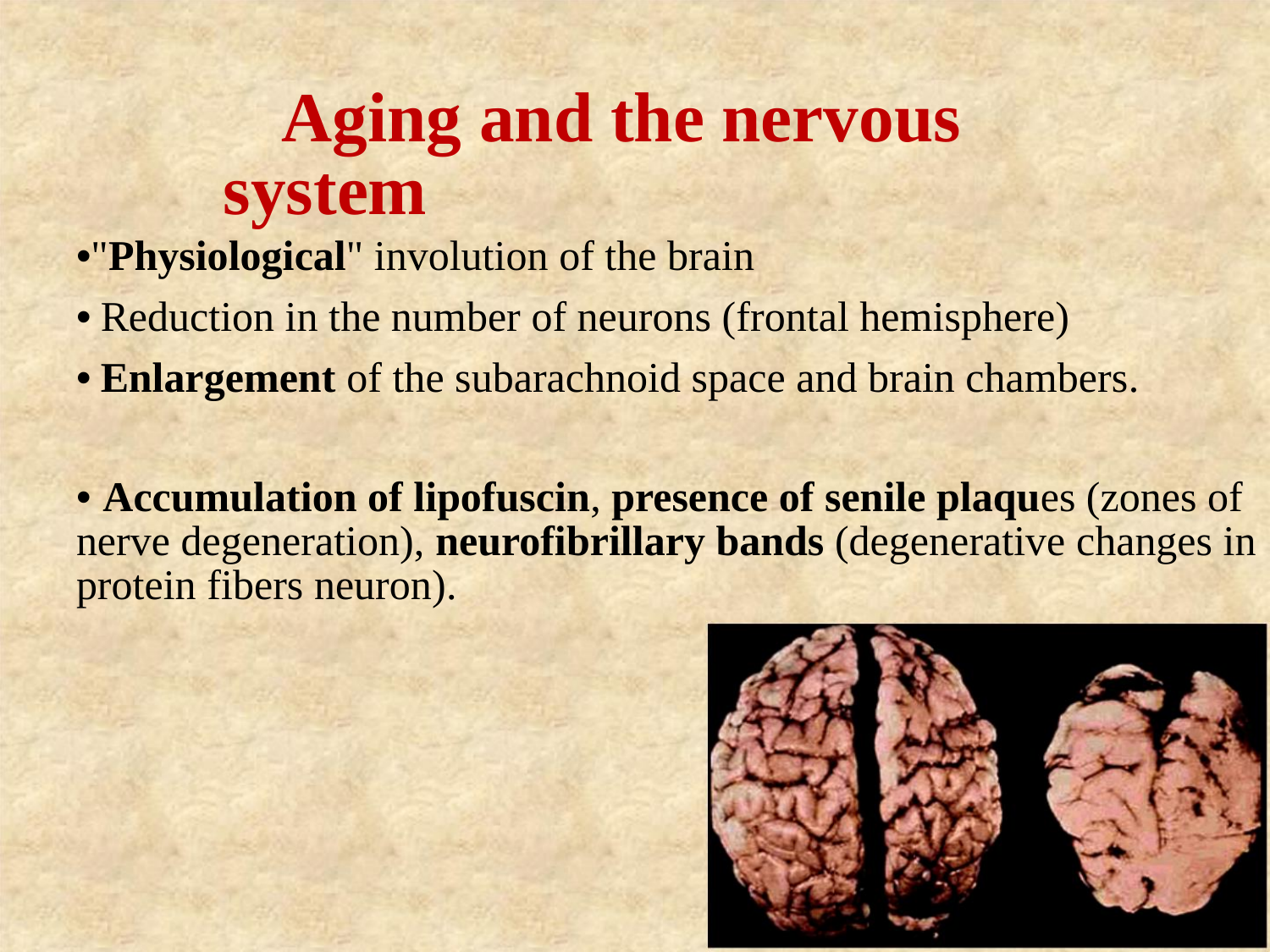

Aging and the nervous system
•"Physiological" involution of the brain
• Reduction in the number of neurons (frontal hemisphere)
• Enlargement of the subarachnoid space and brain chambers.

• Accumulation of lipofuscin, presence of senile plaques (zones of nerve degeneration), neurofibrillary bands (degenerative changes in protein fibers neuron).